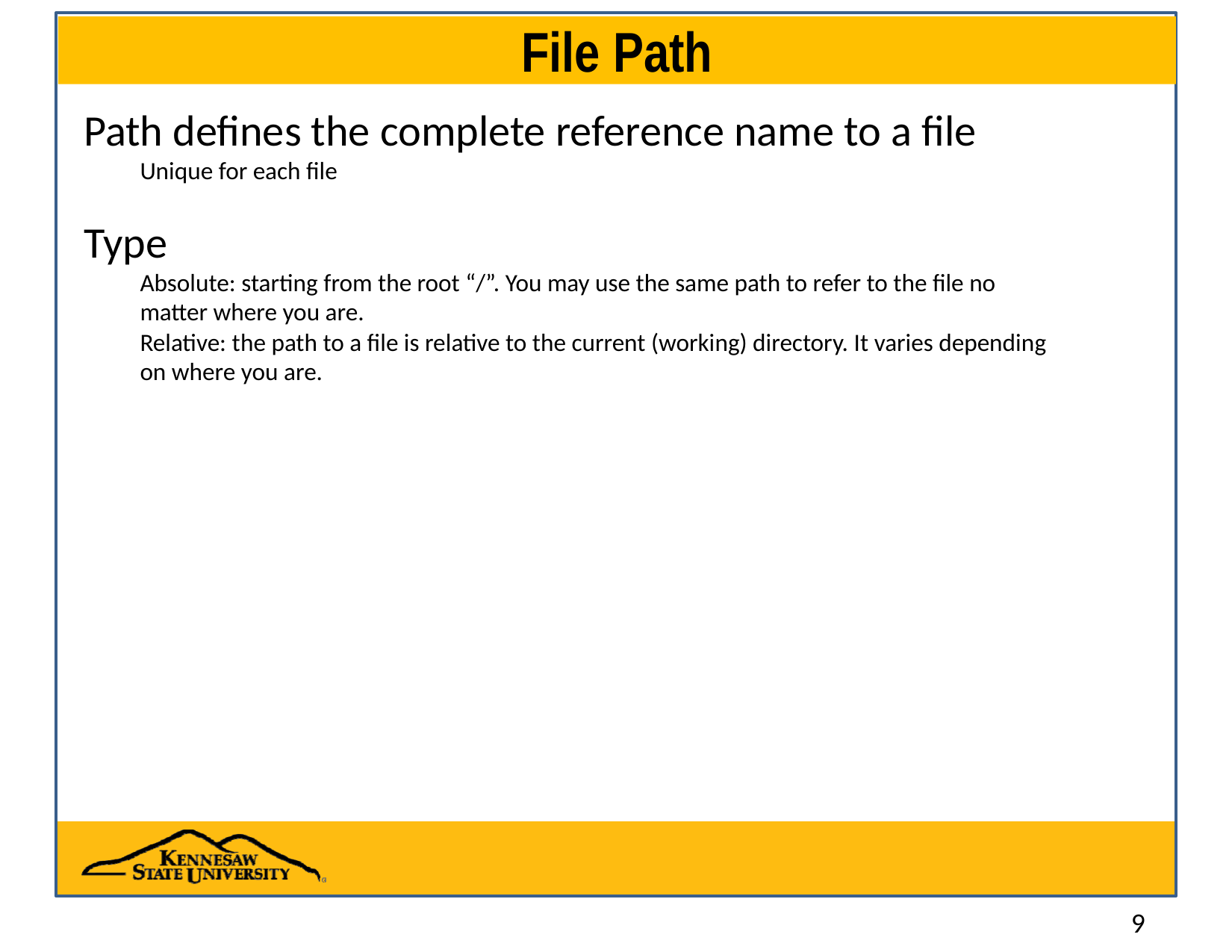

# File Path
Path defines the complete reference name to a file
Unique for each file

Type
Absolute: starting from the root “/”. You may use the same path to refer to the file no matter where you are.
Relative: the path to a file is relative to the current (working) directory. It varies depending on where you are.